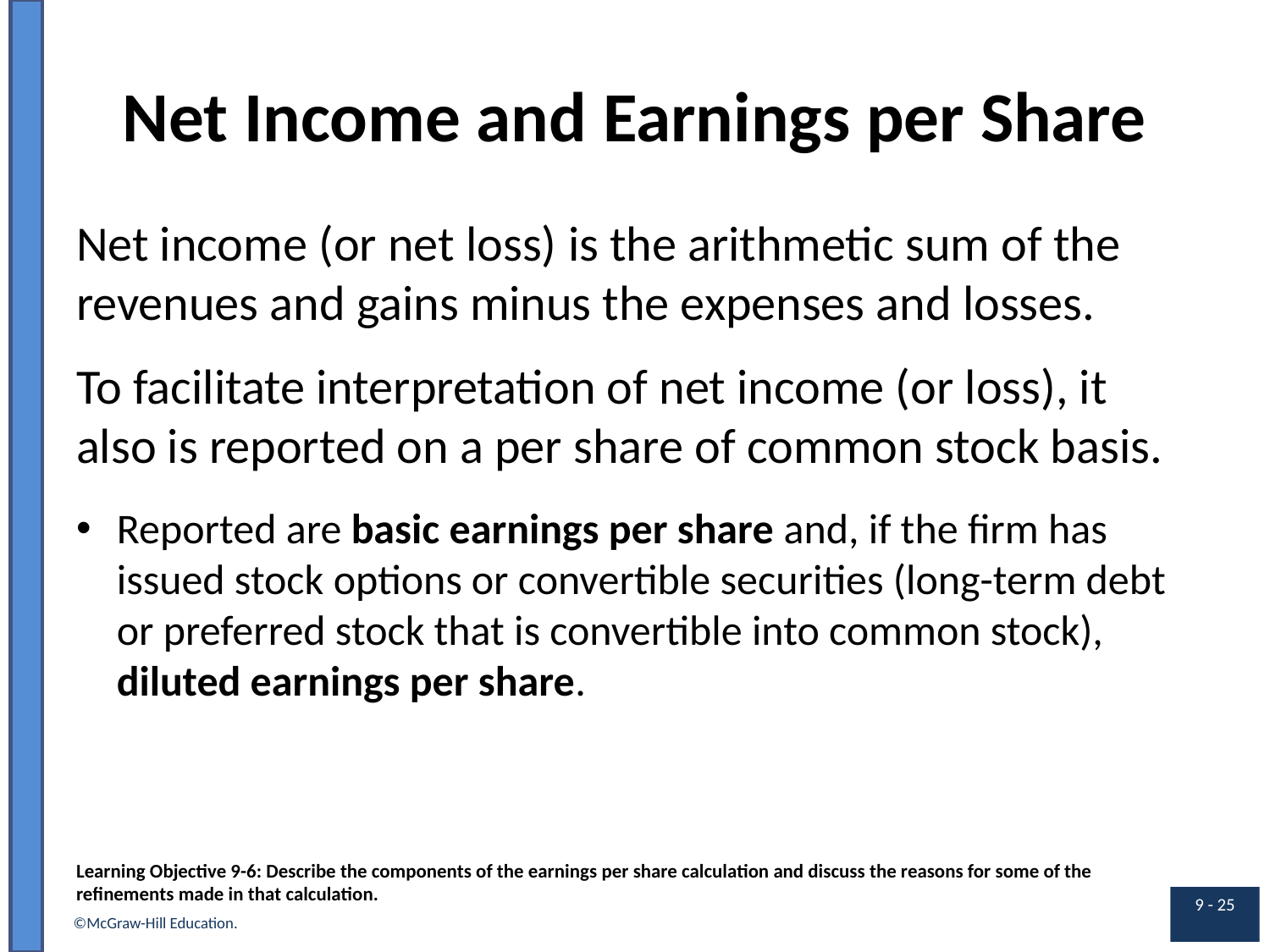

# Net Income and Earnings per Share
Net income (or net loss) is the arithmetic sum of the revenues and gains minus the expenses and losses.
To facilitate interpretation of net income (or loss), it also is reported on a per share of common stock basis.
Reported are basic earnings per share and, if the firm has issued stock options or convertible securities (long-term debt or preferred stock that is convertible into common stock), diluted earnings per share.
Learning Objective 9-6: Describe the components of the earnings per share calculation and discuss the reasons for some of the refinements made in that calculation.